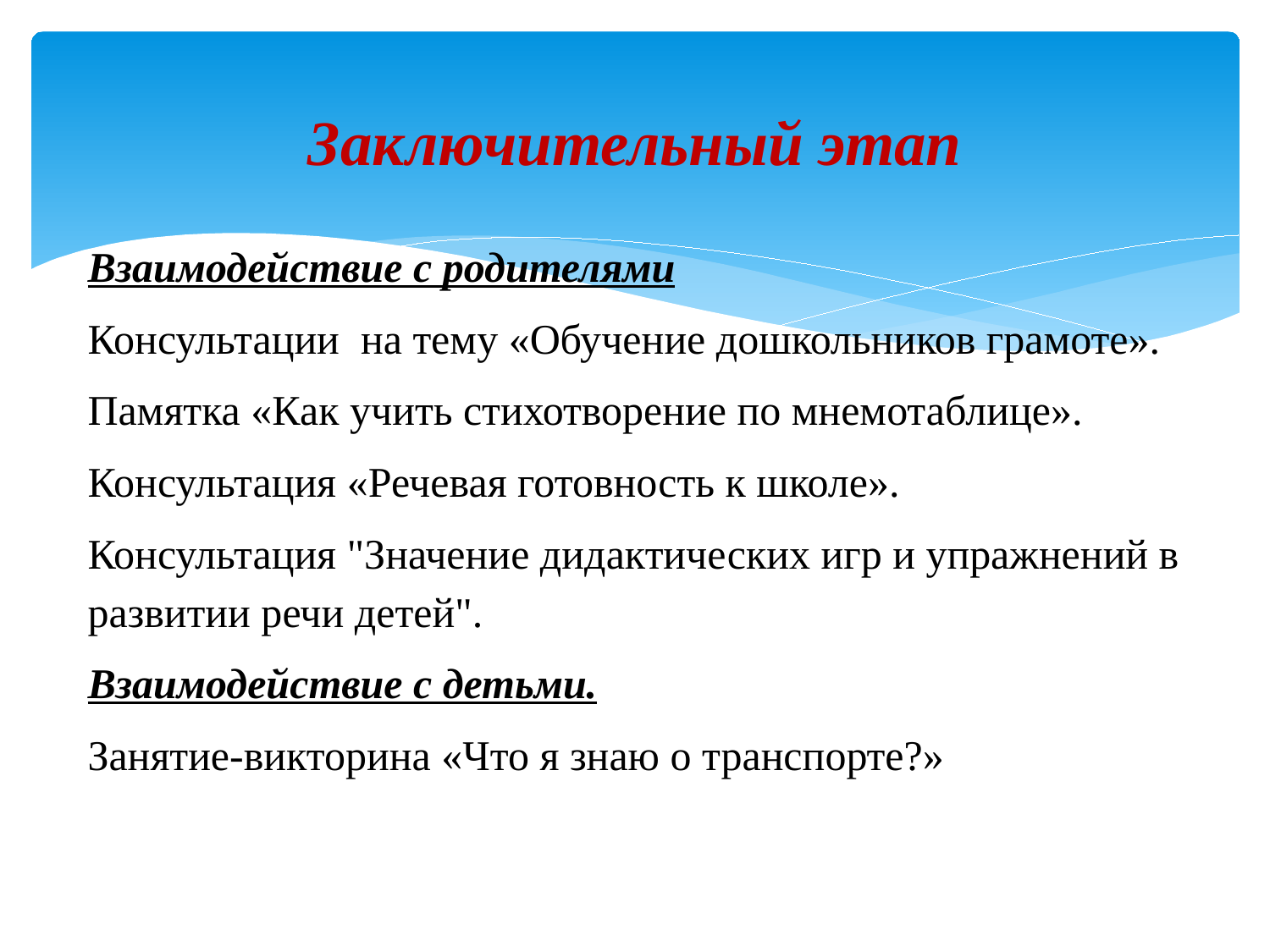

# Заключительный этап
Взаимодействие с родителями
Консультации  на тему «Обучение дошкольников грамоте».
Памятка «Как учить стихотворение по мнемотаблице».
Консультация «Речевая готовность к школе».
Консультация "Значение дидактических игр и упражнений в развитии речи детей".
Взаимодействие с детьми.
Занятие-викторина «Что я знаю о транспорте?»